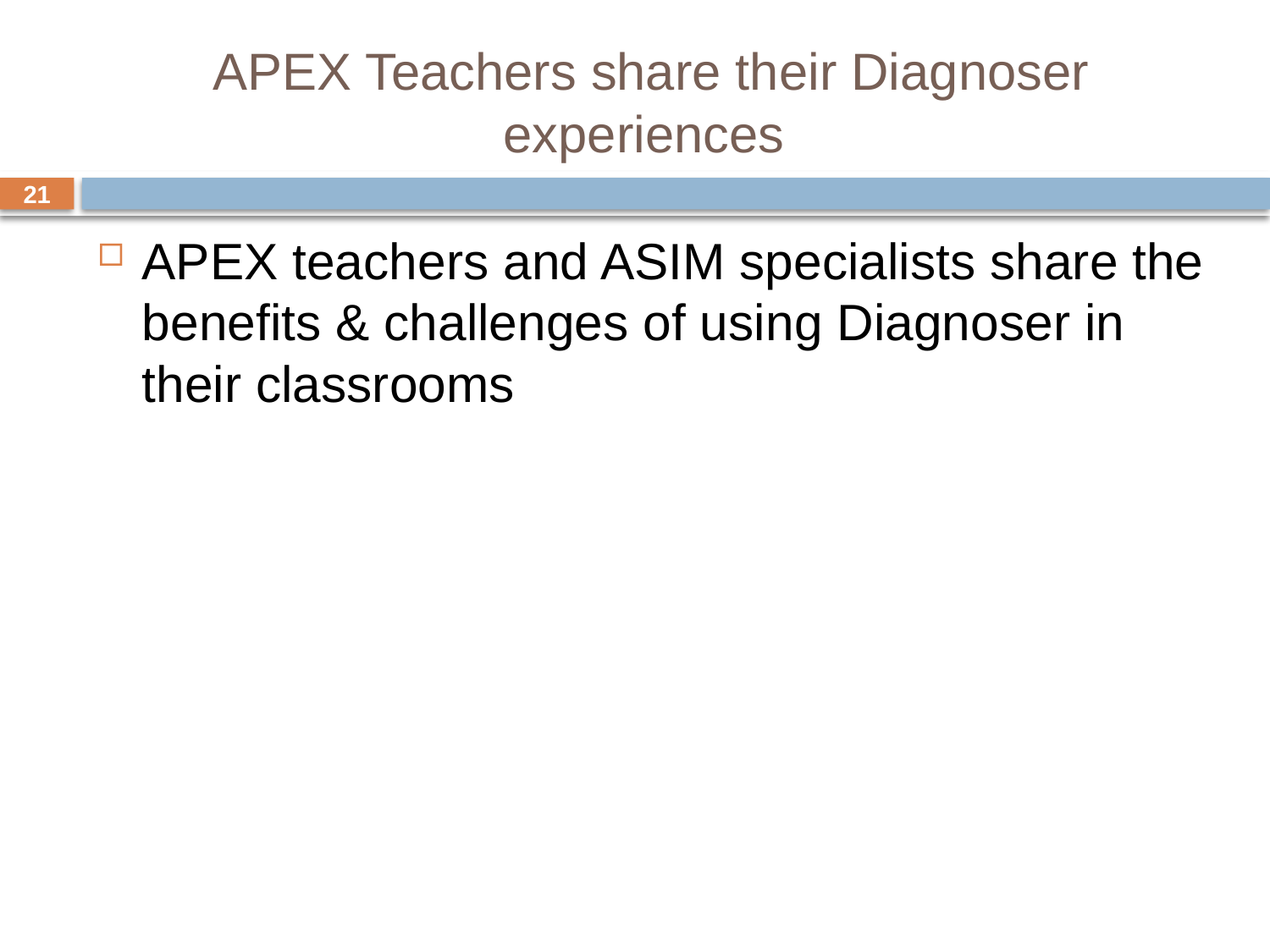

# APEX Teachers share their Diagnoser experiences
21
APEX teachers and ASIM specialists share the benefits & challenges of using Diagnoser in their classrooms